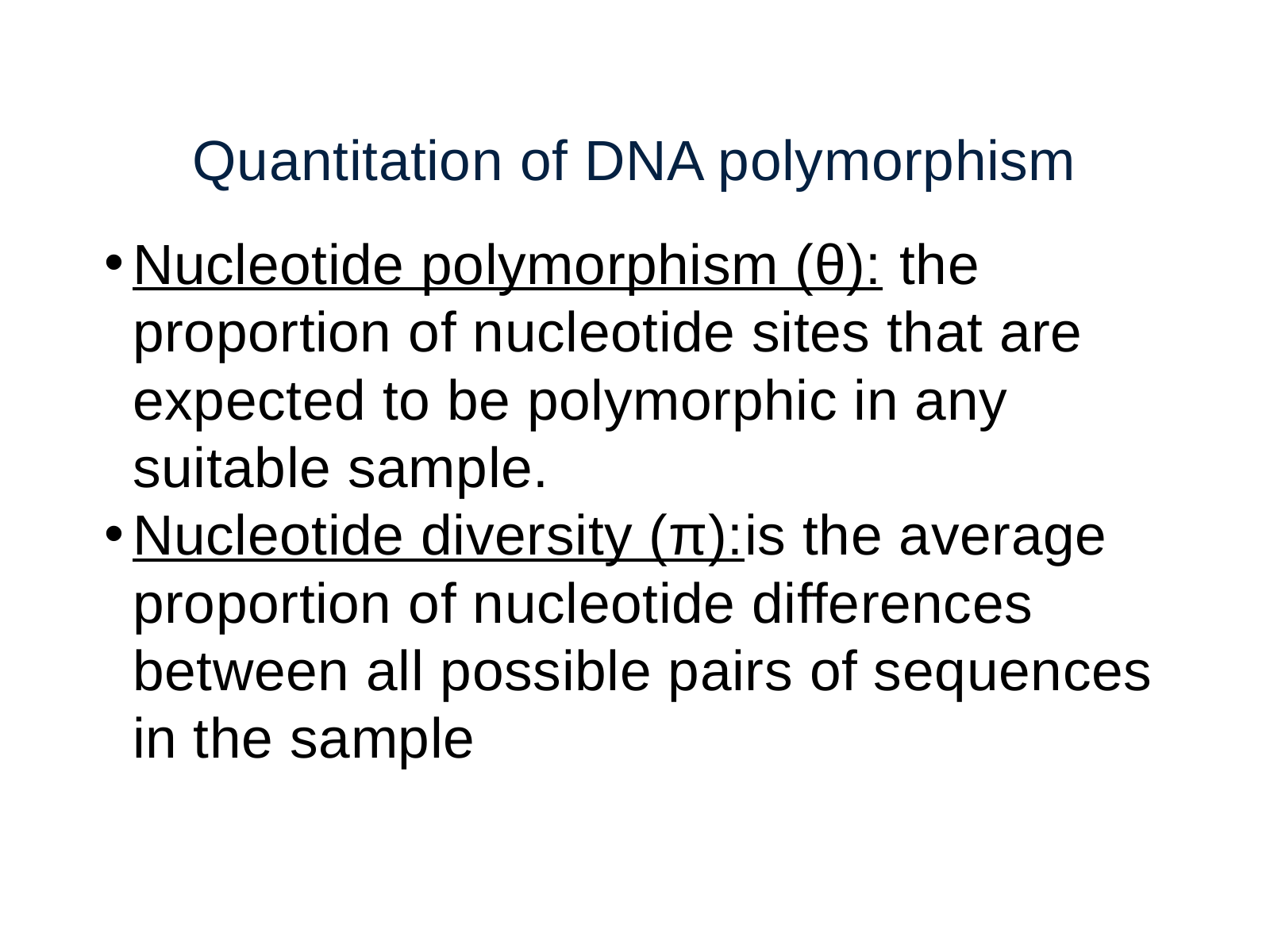

Quantitation of DNA polymorphism
Nucleotide polymorphism (θ): the proportion of nucleotide sites that are expected to be polymorphic in any suitable sample.
Nucleotide diversity (π):is the average proportion of nucleotide differences between all possible pairs of sequences in the sample